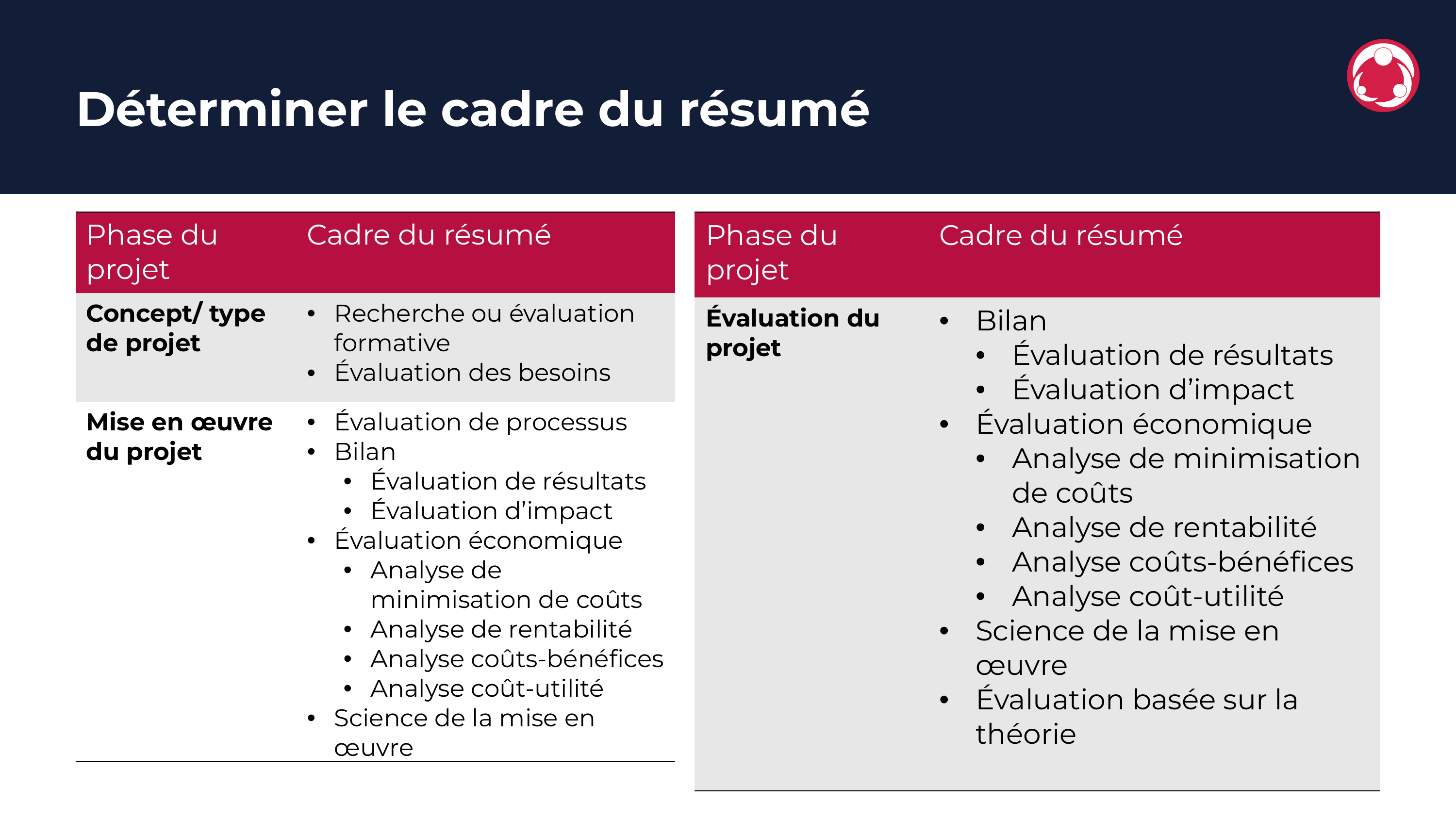

Déterminer le cadre du résumé
| Phase du projet | Cadre du résumé |
| --- | --- |
| Concept/ type de projet | Recherche ou évaluation formative Évaluation des besoins |
| Mise en œuvre du projet | Évaluation de processus Bilan Évaluation de résultats Évaluation d’impact Évaluation économique Analyse de minimisation de coûts Analyse de rentabilité Analyse coûts-bénéfices Analyse coût-utilité Science de la mise en œuvre |
| Phase du projet | Cadre du résumé |
| --- | --- |
| Évaluation du projet | Bilan Évaluation de résultats Évaluation d’impact Évaluation économique Analyse de minimisation de coûts Analyse de rentabilité Analyse coûts-bénéfices Analyse coût-utilité Science de la mise en œuvre Évaluation basée sur la théorie |